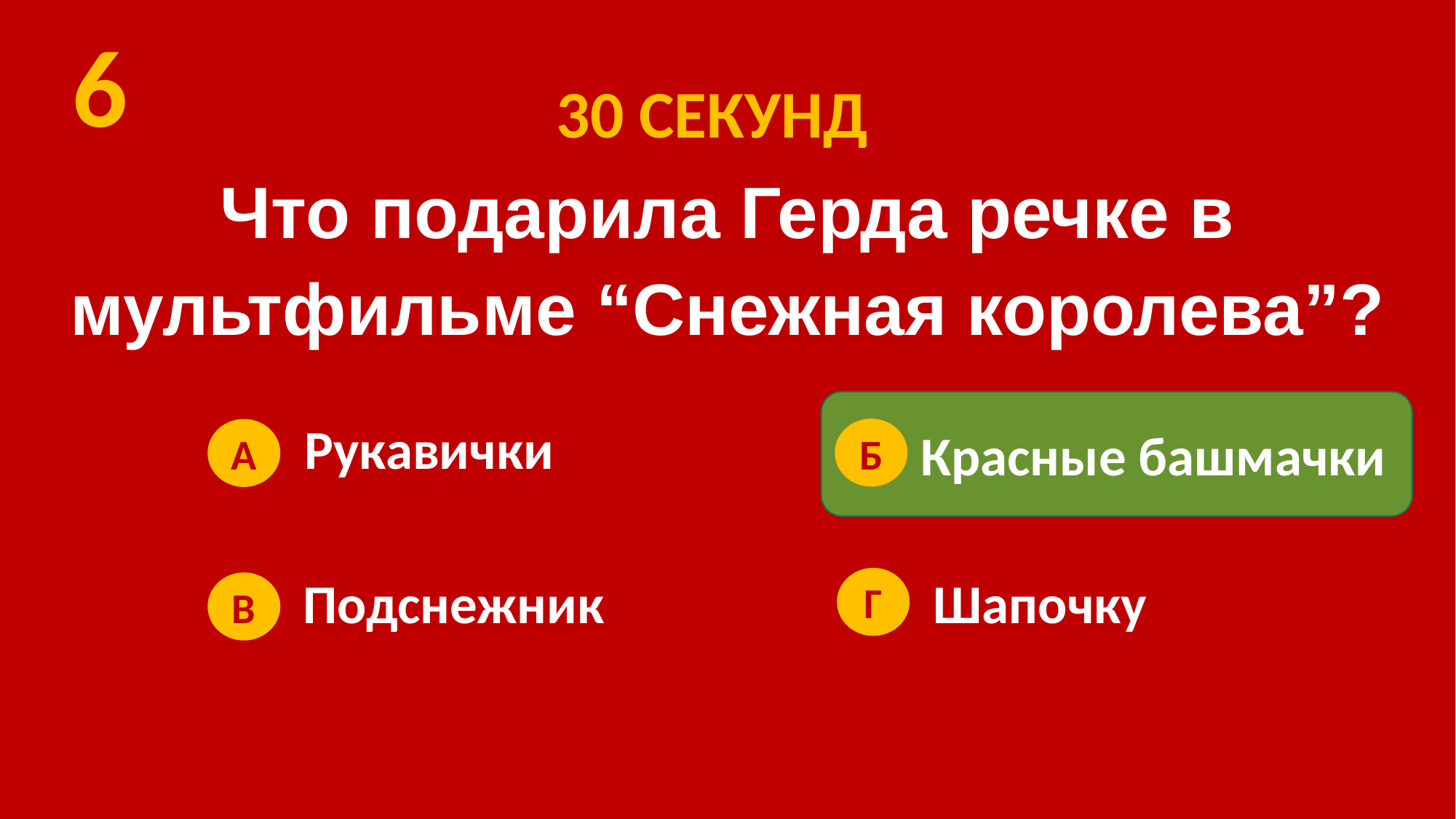

6
30 СЕКУНД
Что подарила Герда речке в мультфильме “Снежная королева”?

Рукавички
Красные башмачки
Б
А
Подснежник
Шапочку
Г
В